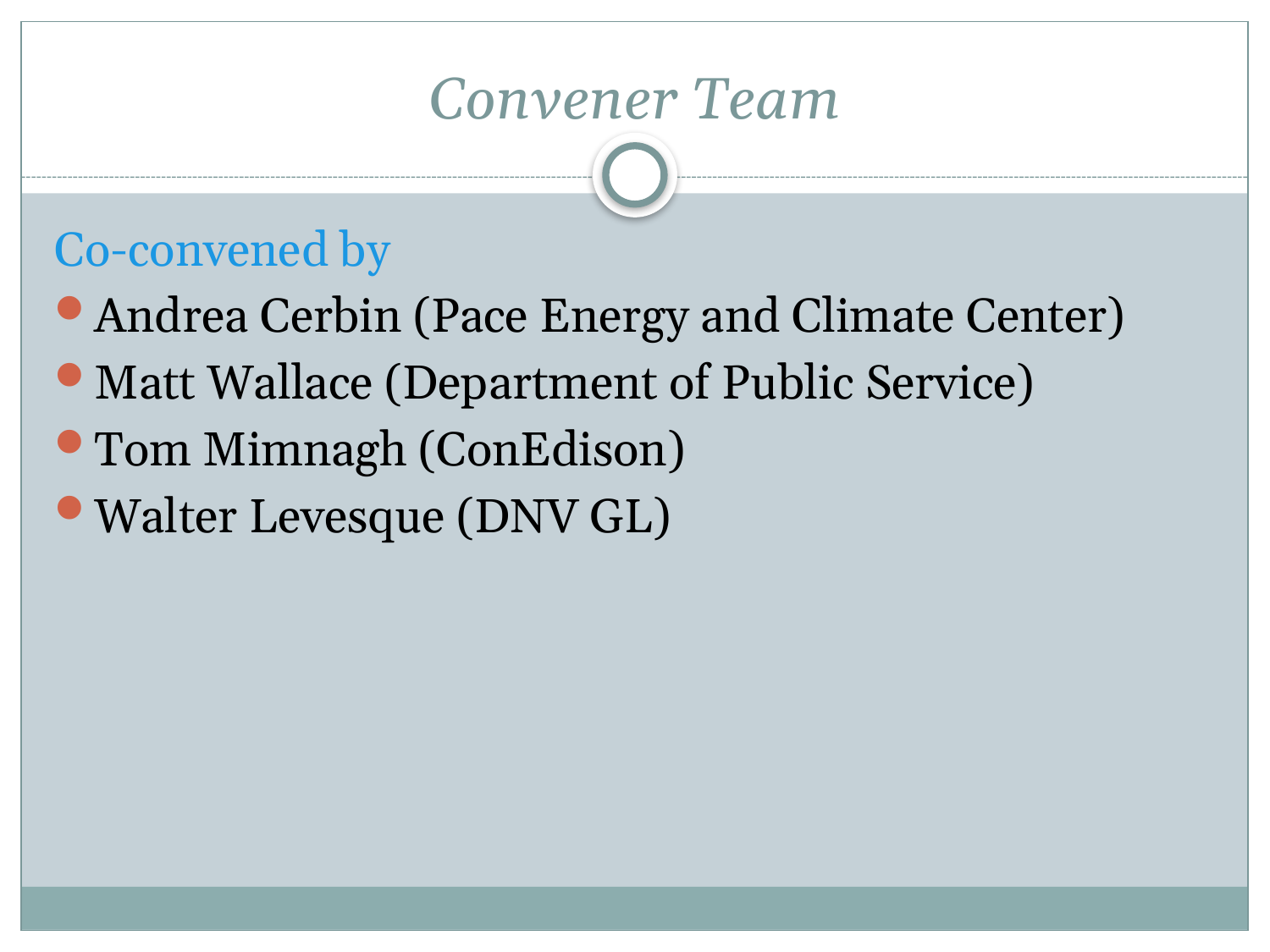

# Convener Team
Co-convened by
Andrea Cerbin (Pace Energy and Climate Center)
Matt Wallace (Department of Public Service)
Tom Mimnagh (ConEdison)
Walter Levesque (DNV GL)